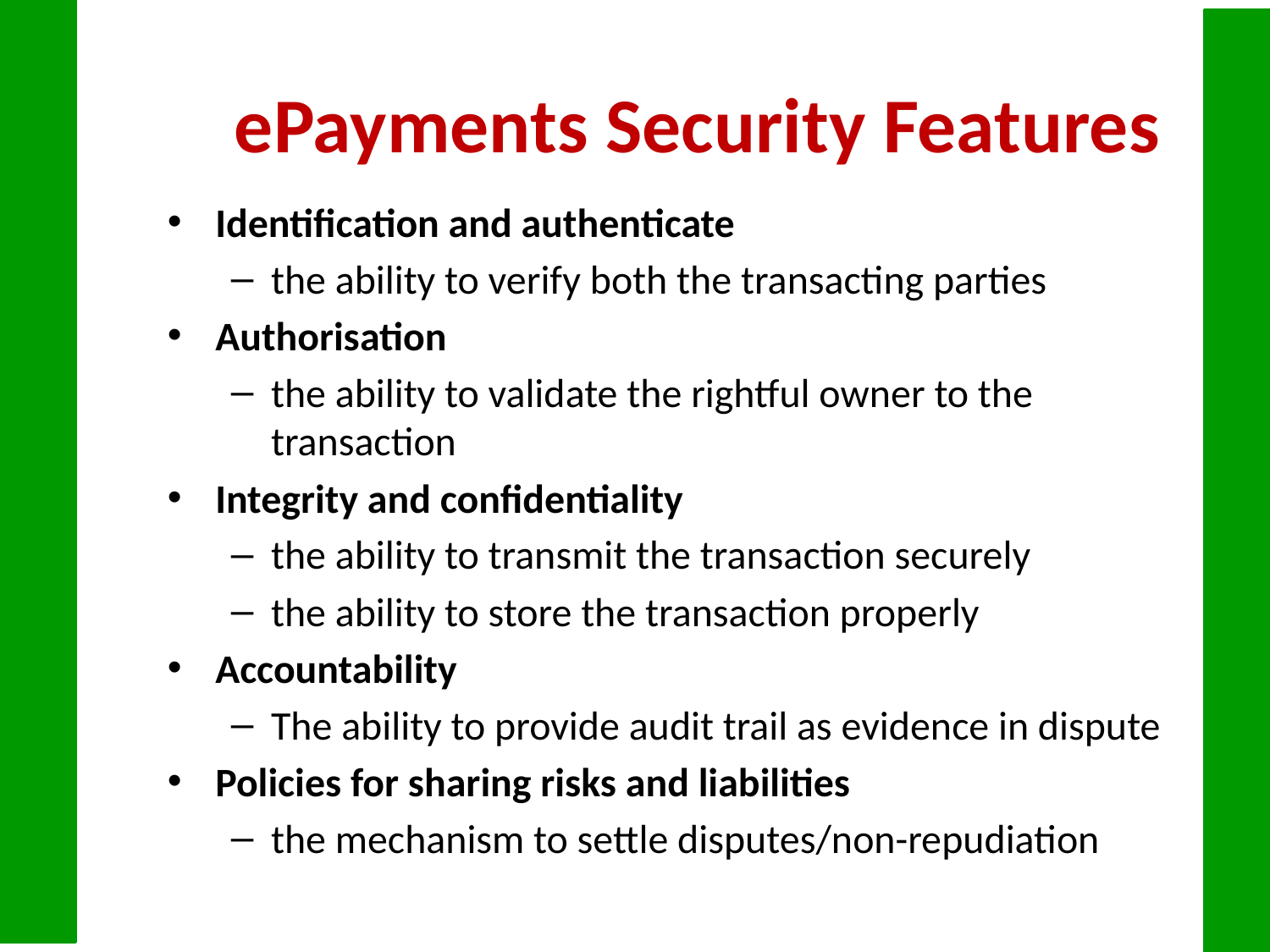

# ePayments Security Features
Identification and authenticate
the ability to verify both the transacting parties
Authorisation
the ability to validate the rightful owner to the transaction
Integrity and confidentiality
the ability to transmit the transaction securely
the ability to store the transaction properly
Accountability
The ability to provide audit trail as evidence in dispute
Policies for sharing risks and liabilities
the mechanism to settle disputes/non-repudiation